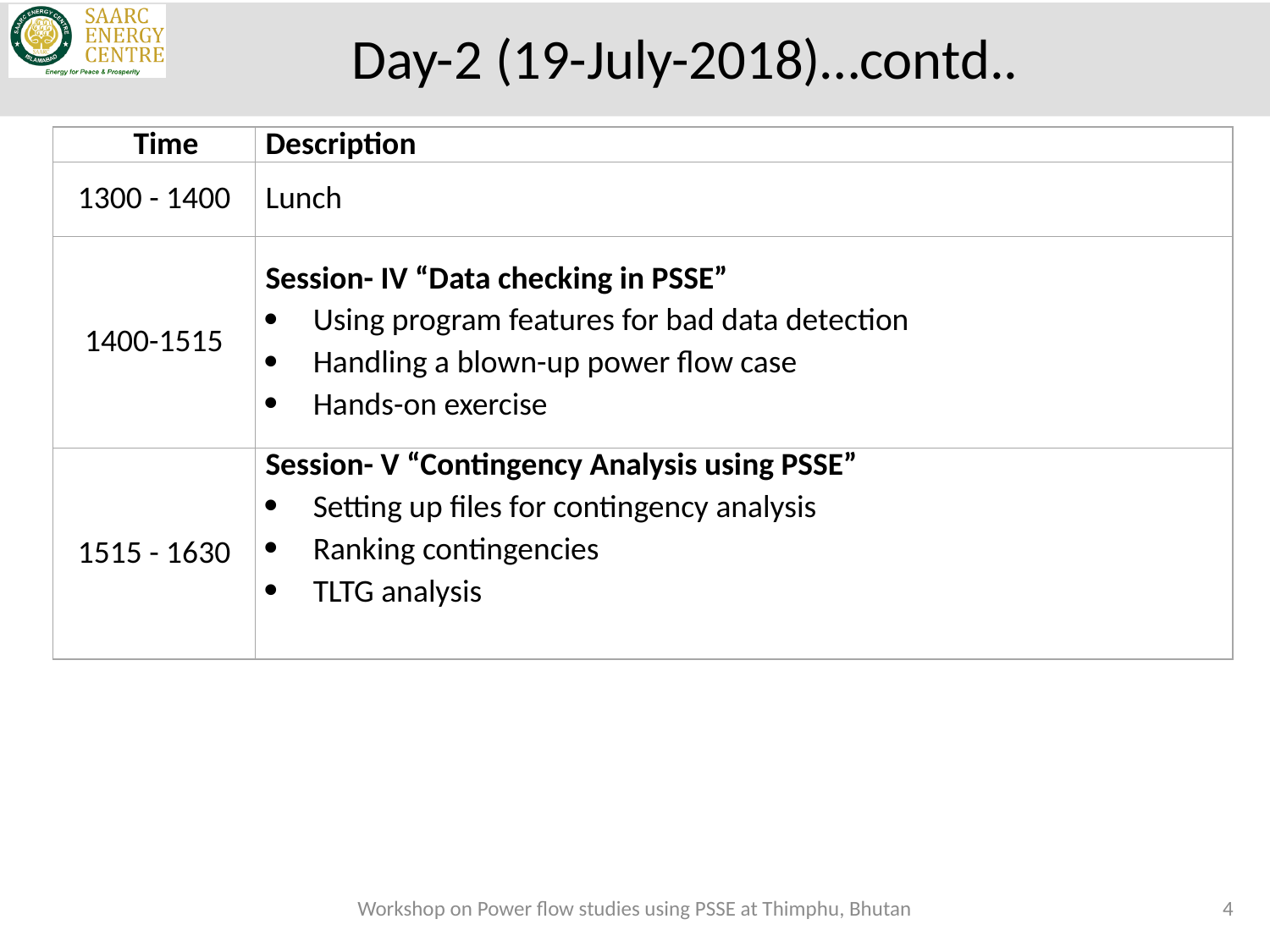

# Day-2 (19-July-2018)…contd..
| Time | Description |
| --- | --- |
| 1300 - 1400 | Lunch |
| 1400-1515 | Session- IV “Data checking in PSSE” Using program features for bad data detection Handling a blown-up power flow case Hands-on exercise |
| 1515 - 1630 | Session- V “Contingency Analysis using PSSE” Setting up files for contingency analysis Ranking contingencies TLTG analysis |
Workshop on Power flow studies using PSSE at Thimphu, Bhutan
4